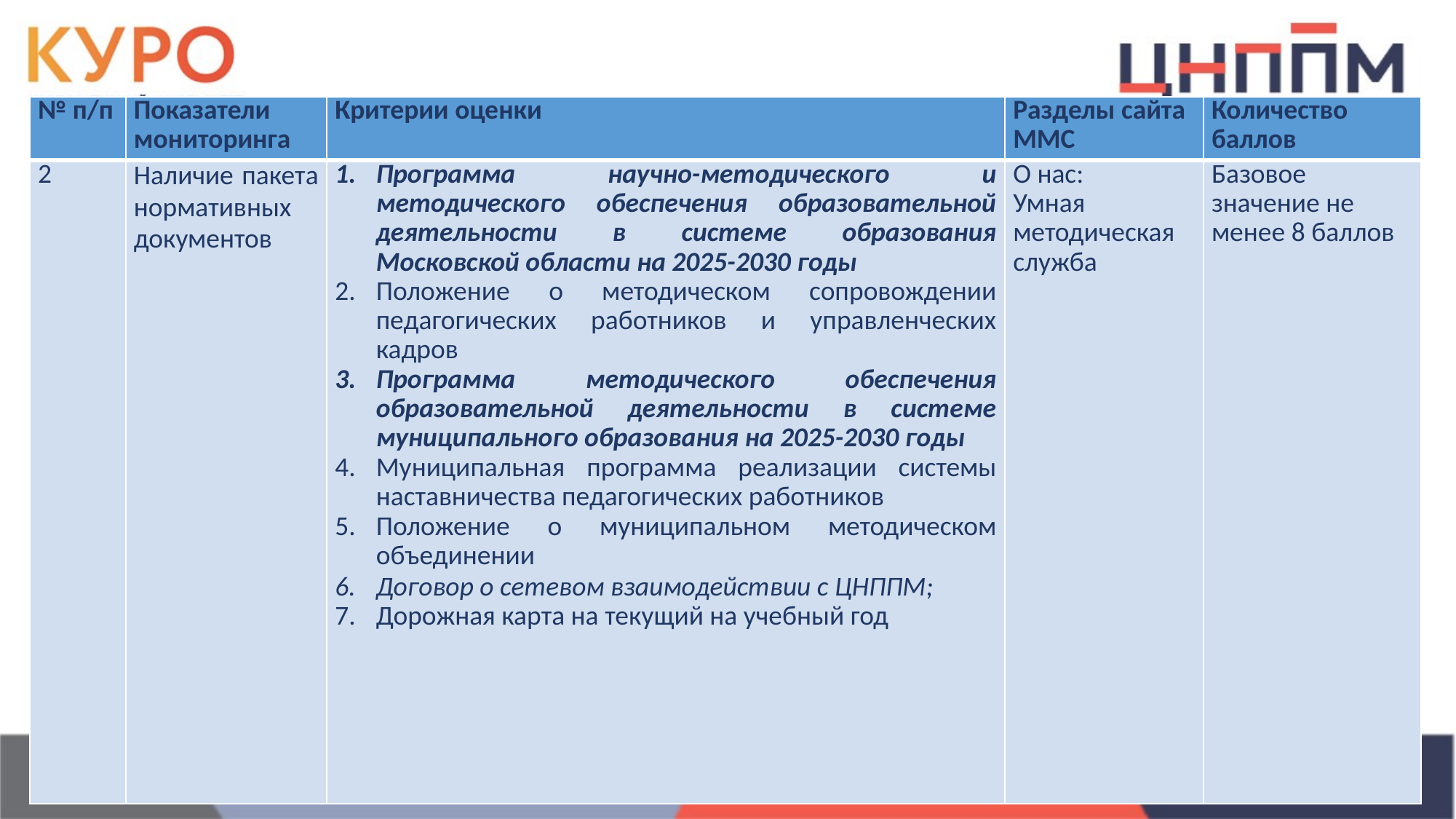

| № п/п | Показатели мониторинга | Критерии оценки | Разделы сайта ММС | Количество баллов |
| --- | --- | --- | --- | --- |
| 2 | Наличие пакета нормативных документов | Программа научно-методического и методического обеспечения образовательной деятельности в системе образования Московской области на 2025-2030 годы Положение о методическом сопровождении педагогических работников и управленческих кадров Программа методического обеспечения образовательной деятельности в системе муниципального образования на 2025-2030 годы Муниципальная программа реализации системы наставничества педагогических работников Положение о муниципальном методическом объединении Договор о сетевом взаимодействии с ЦНППМ; Дорожная карта на текущий на учебный год | О нас: Умная методическая служба | Базовое значение не менее 8 баллов |